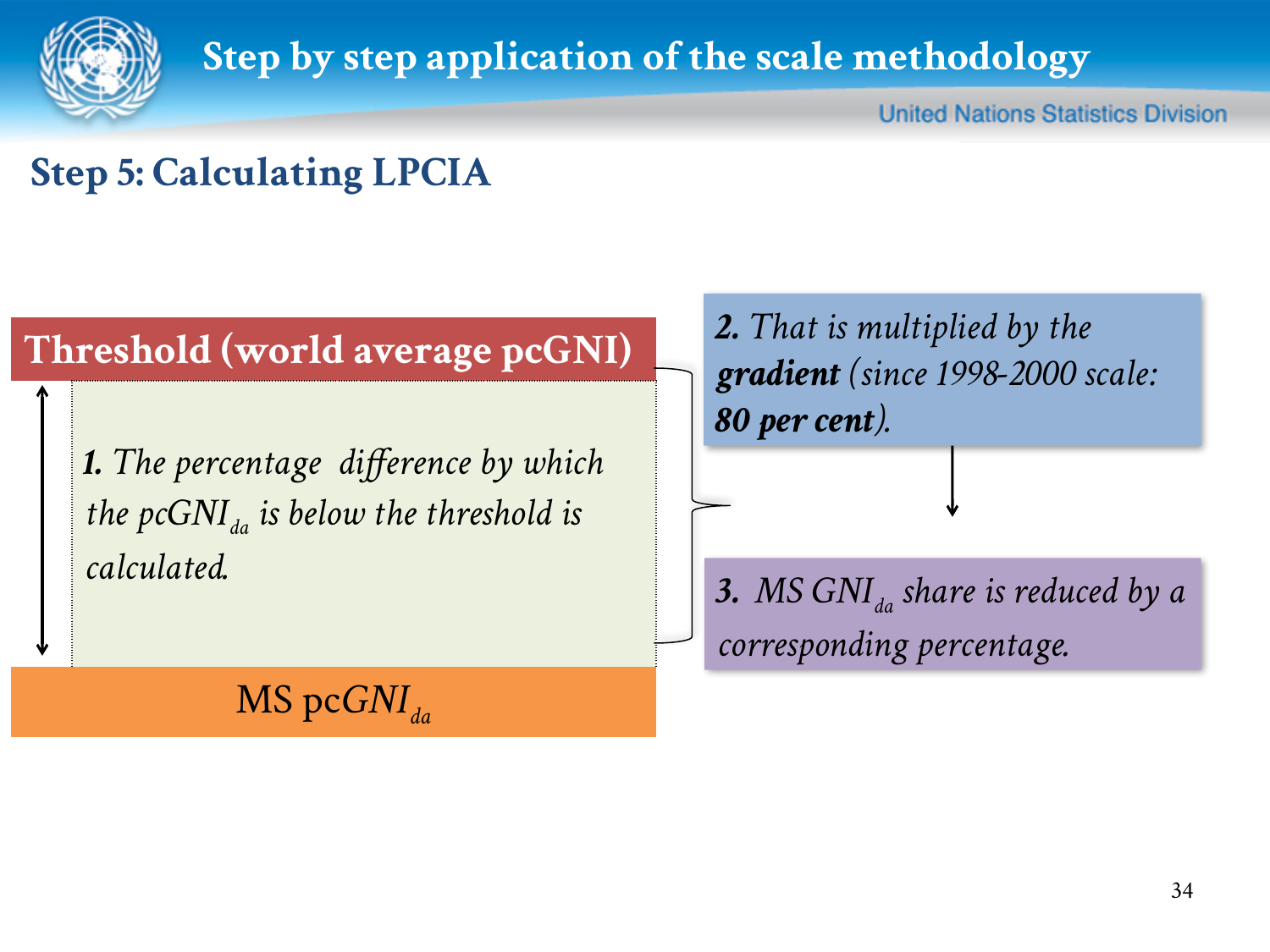

Step by step application of the scale methodology
Step 5: Calculating LPCIA
2. That is multiplied by the gradient (since 1998-2000 scale: 80 per cent).
| Threshold (world average pcGNI) |  |
| --- | --- |
|  | 1. The percentage difference by which the pcGNIda is below the threshold is calculated. |
|  |  |
|  |  |
| MS pcGNIda |  |

3.  MS GNIda share is reduced by a corresponding percentage.
34